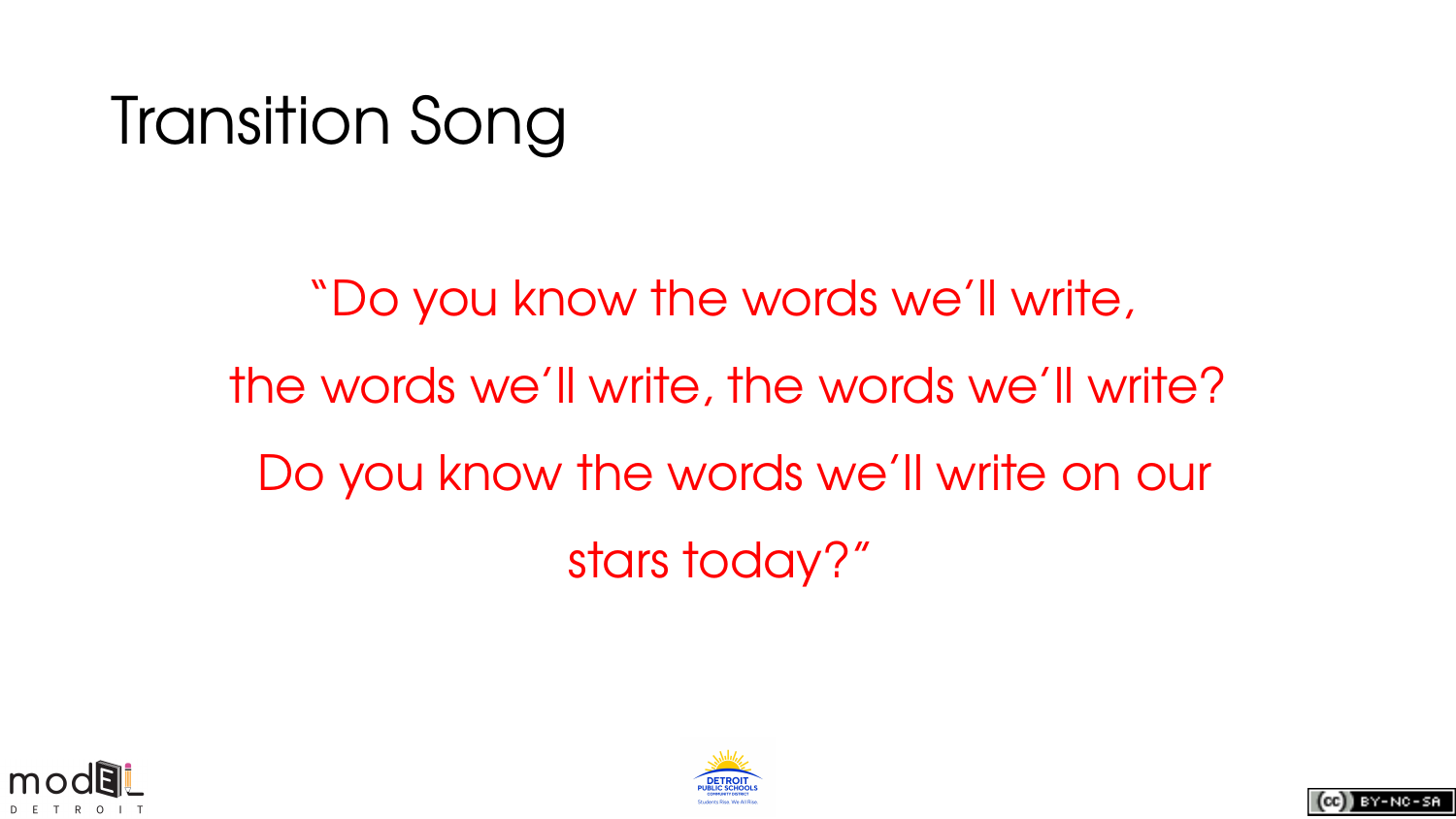

# Transition Song
“Do you know the words we’ll write,
the words we’ll write, the words we’ll write?
 Do you know the words we’ll write on our stars today?”